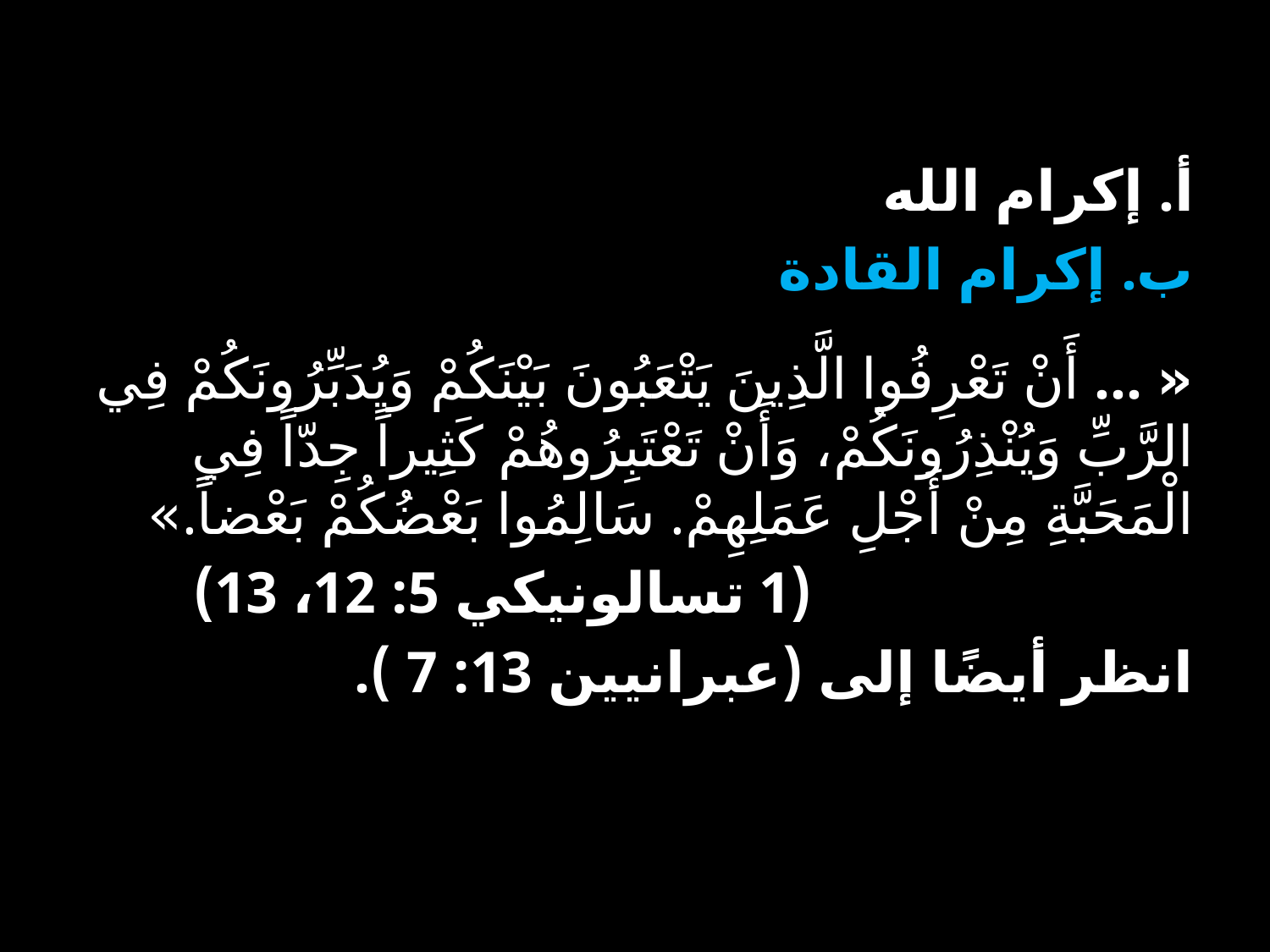

أ. إكرام الله
ب. إكرام القادة

« ... أَنْ تَعْرِفُوا الَّذِينَ يَتْعَبُونَ بَيْنَكُمْ وَيُدَبِّرُونَكُمْ فِي الرَّبِّ وَيُنْذِرُونَكُمْ، وَأَنْ تَعْتَبِرُوهُمْ كَثِيراً جِدّاً فِي الْمَحَبَّةِ مِنْ أَجْلِ عَمَلِهِمْ. سَالِمُوا بَعْضُكُمْ بَعْضاً.»
				(1 تسالونيكي 5: 12، 13)
انظر أيضًا إلى (عبرانيين 13: 7 ).